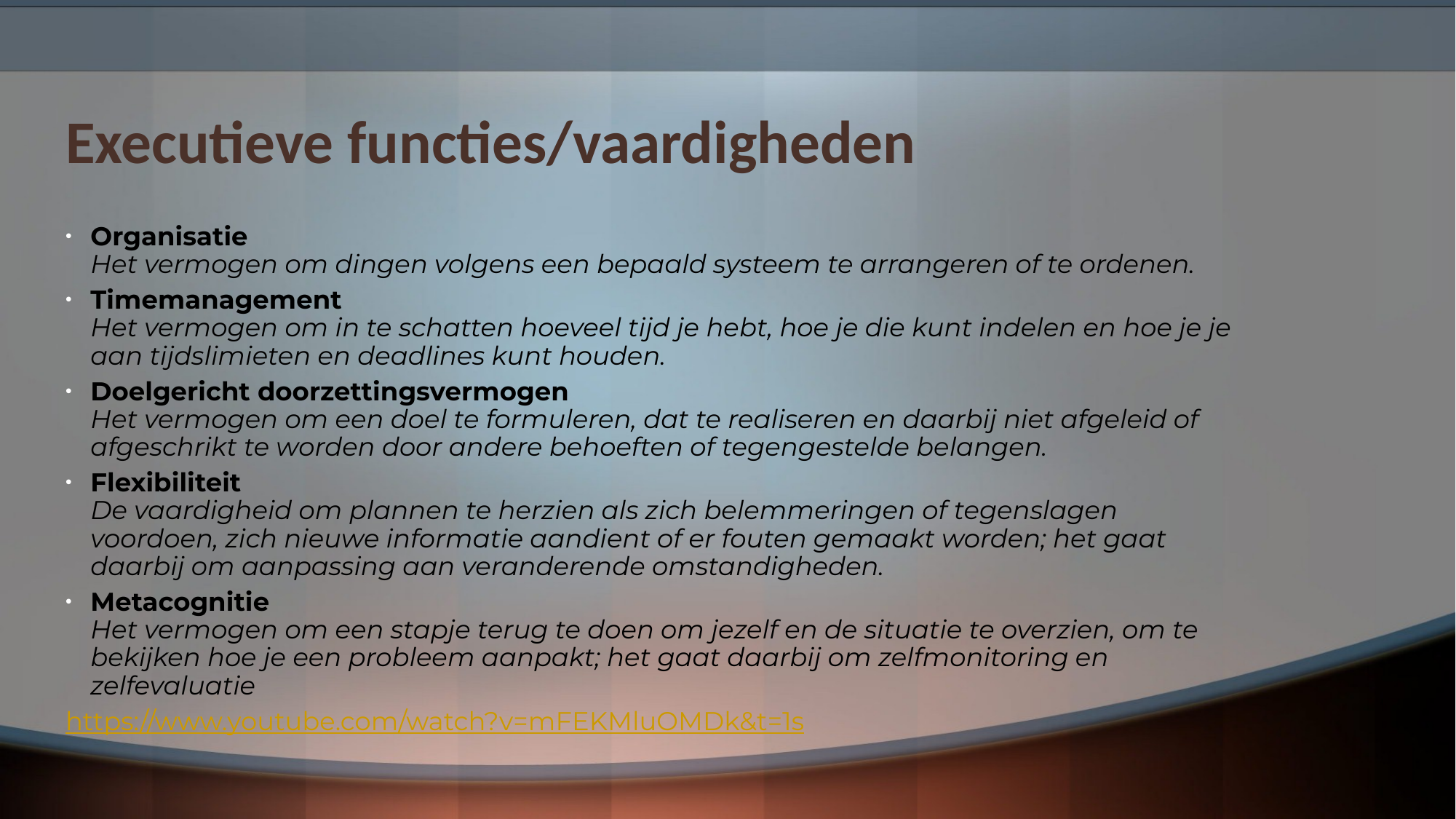

# Executieve functies/vaardigheden
Organisatie
Het vermogen om dingen volgens een bepaald systeem te arrangeren of te ordenen.
Timemanagement
Het vermogen om in te schatten hoeveel tijd je hebt, hoe je die kunt indelen en hoe je je aan tijdslimieten en deadlines kunt houden.
Doelgericht doorzettingsvermogen
Het vermogen om een doel te formuleren, dat te realiseren en daarbij niet afgeleid of afgeschrikt te worden door andere behoeften of tegengestelde belangen.
Flexibiliteit
De vaardigheid om plannen te herzien als zich belemmeringen of tegenslagen voordoen, zich nieuwe informatie aandient of er fouten gemaakt worden; het gaat daarbij om aanpassing aan veranderende omstandigheden.
Metacognitie
Het vermogen om een stapje terug te doen om jezelf en de situatie te overzien, om te bekijken hoe je een probleem aanpakt; het gaat daarbij om zelfmonitoring en zelfevaluatie
https://www.youtube.com/watch?v=mFEKMluOMDk&t=1s